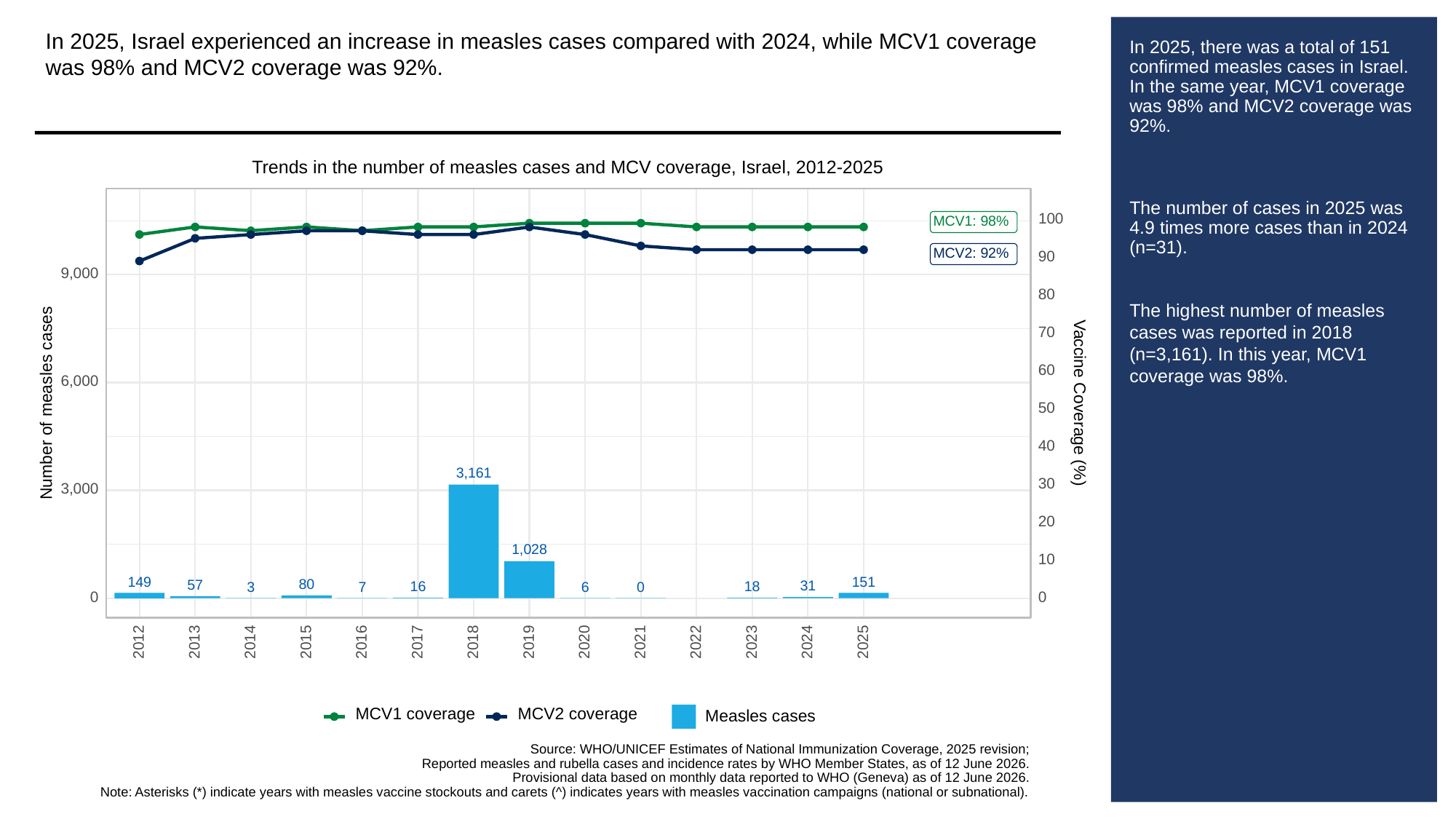

In 2025, Israel experienced an increase in measles cases compared with 2024, while MCV1 coverage was 98% and MCV2 coverage was 92%.
# In 2025, there was a total of 151 confirmed measles cases in Israel. In the same year, MCV1 coverage was 98% and MCV2 coverage was 92%.

The number of cases in 2025 was 4.9 times more cases than in 2024 (n=31).

The highest number of measles cases was reported in 2018 (n=3,161). In this year, MCV1 coverage was 98%.

Trends in the number of measles cases and MCV coverage, Israel, 2012-2025

100
MCV1: 98%

MCV2: 92%

90

9,000

80
70

60
6,000

Vaccine Coverage (%)
Number of measles cases
50

40
3,161
30
3,000

20
1,028

10

151
149
80
57
31
18
16
6
3
0
7
0
0

2013
2023
2012
2014
2015
2016
2017
2018
2019
2020
2021
2022
2024
2025

MCV1 coverage
MCV2 coverage
Measles cases

Source: WHO/UNICEF Estimates of National Immunization Coverage, 2025 revision;
Reported measles and rubella cases and incidence rates by WHO Member States, as of 12 June 2026.
Provisional data based on monthly data reported to WHO (Geneva) as of 12 June 2026.
Note: Asterisks (*) indicate years with measles vaccine stockouts and carets (^) indicates years with measles vaccination campaigns (national or subnational).